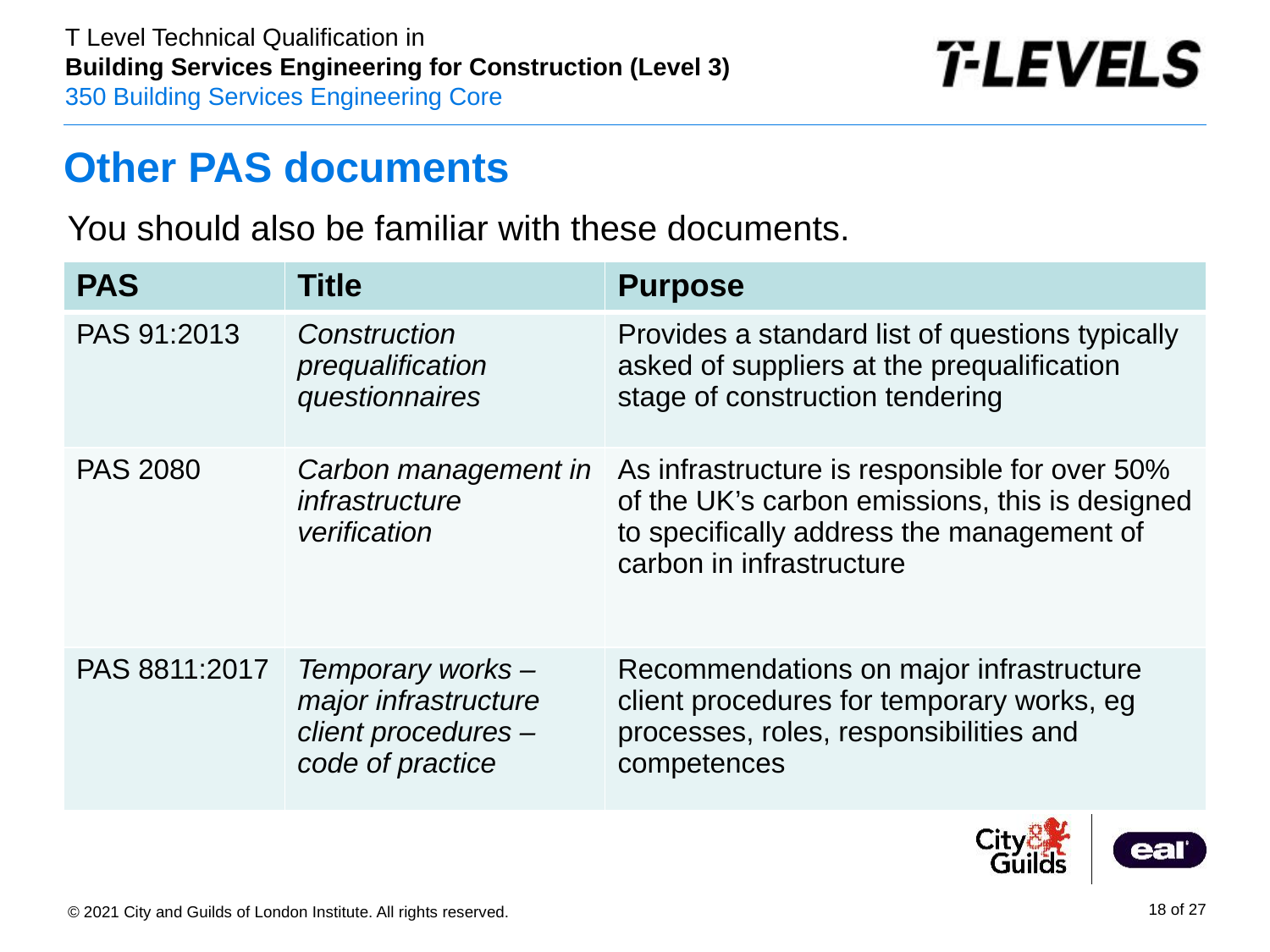

# Other PAS documents
You should also be familiar with these documents.
| PAS | Title | Purpose |
| --- | --- | --- |
| PAS 91:2013 | Construction prequalification questionnaires | Provides a standard list of questions typically asked of suppliers at the prequalification stage of construction tendering |
| PAS 2080 | Carbon management in infrastructure verification | As infrastructure is responsible for over 50% of the UK’s carbon emissions, this is designed to specifically address the management of carbon in infrastructure |
| PAS 8811:2017 | Temporary works – major infrastructure client procedures – code of practice | Recommendations on major infrastructure client procedures for temporary works, eg processes, roles, responsibilities and competences |